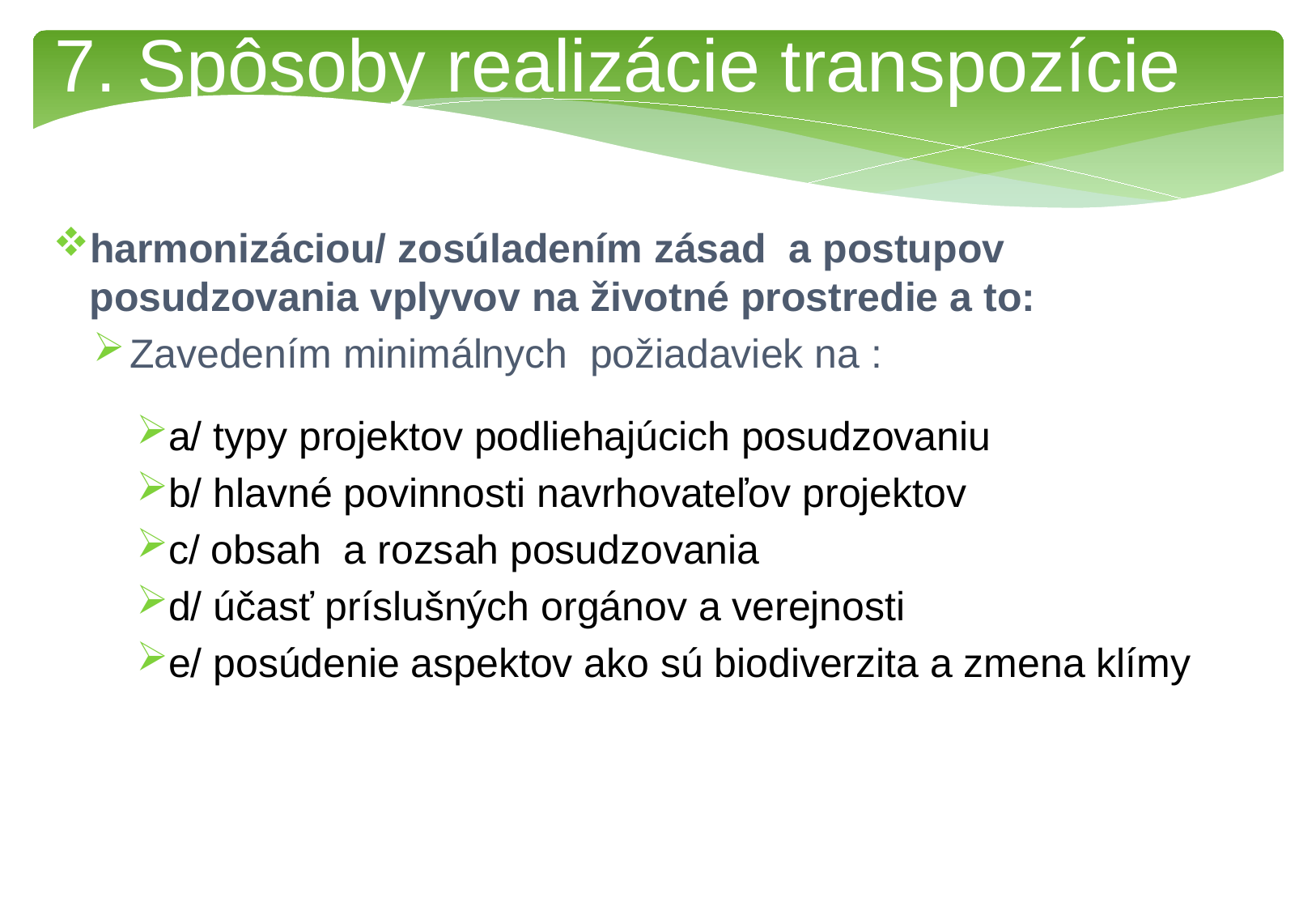

7. Spôsoby realizácie transpozície
harmonizáciou/ zosúladením zásad  a postupov posudzovania vplyvov na životné prostredie a to:
Zavedením minimálnych  požiadaviek na :

a/ typy projektov podliehajúcich posudzovaniu
b/ hlavné povinnosti navrhovateľov projektov
c/ obsah  a rozsah posudzovania
d/ účasť príslušných orgánov a verejnosti
e/ posúdenie aspektov ako sú biodiverzita a zmena klímy